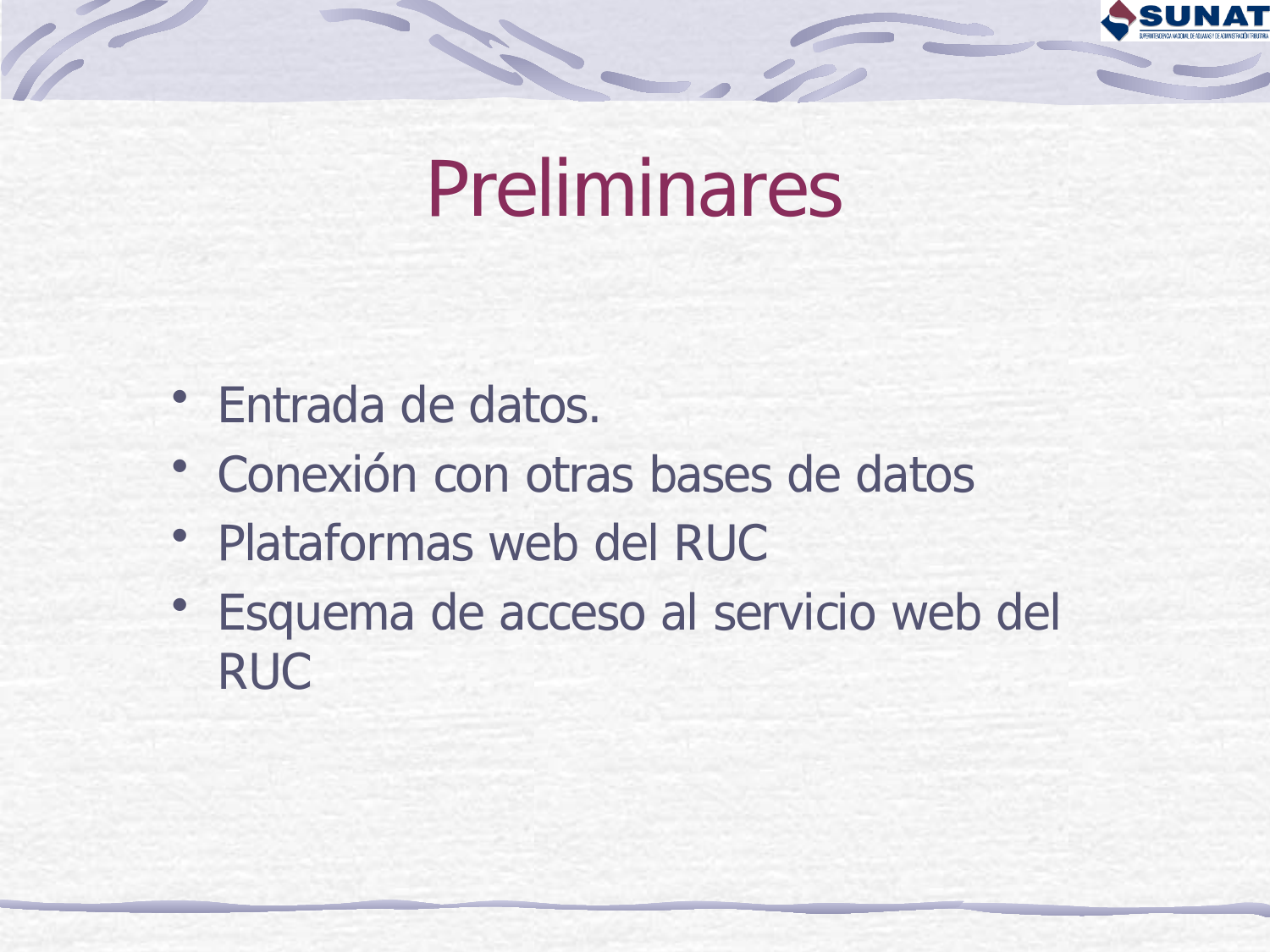

# Preliminares
Entrada de datos.
Conexión con otras bases de datos
Plataformas web del RUC
Esquema de acceso al servicio web del RUC